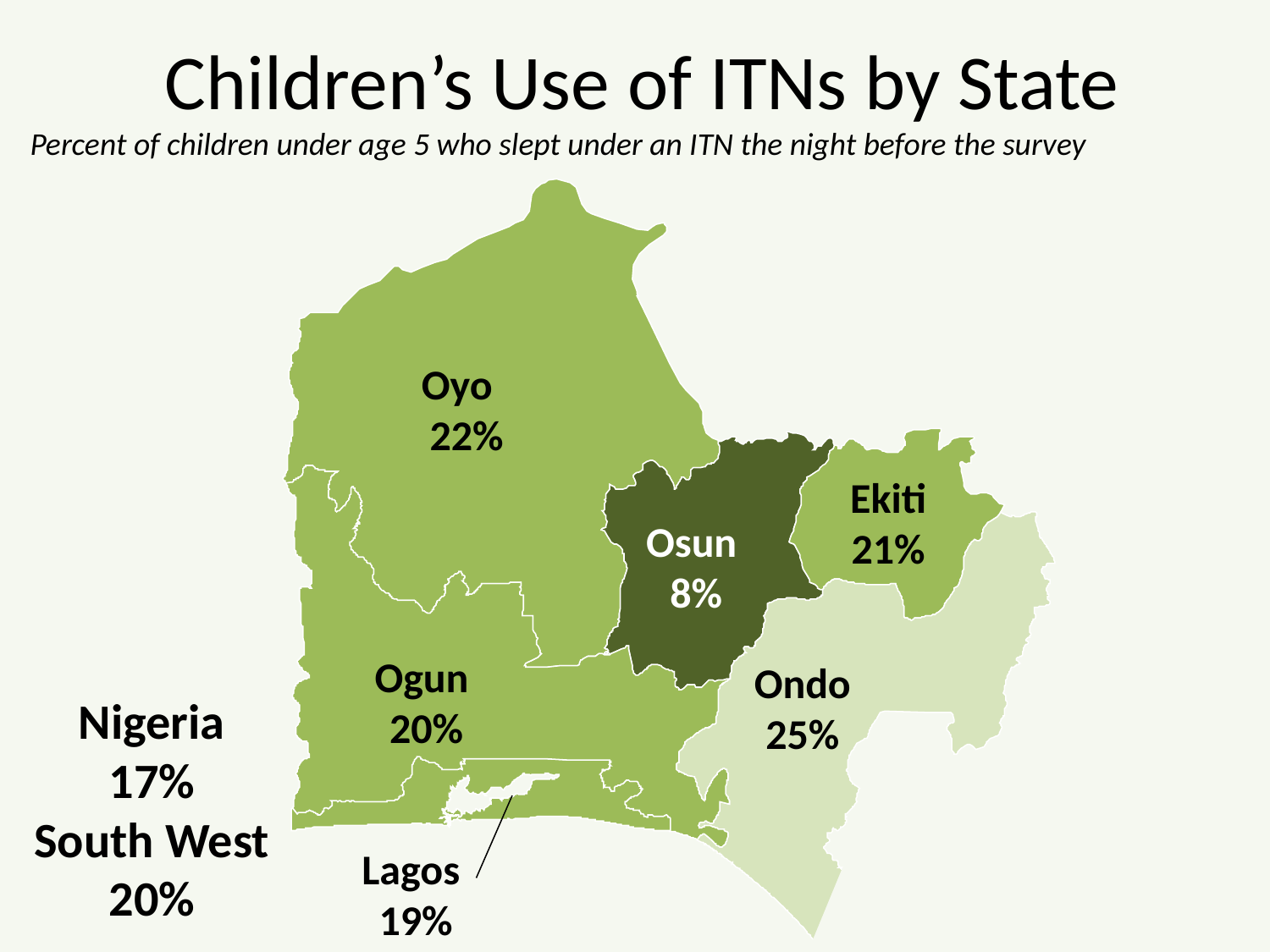

# Children’s Use of ITNs by State
Percent of children under age 5 who slept under an ITN the night before the survey

Oyo
22%
Ekiti 21%
Osun
8%
Ogun
20%
Ondo 25%
Nigeria
17%
South West
20%
Lagos
19%